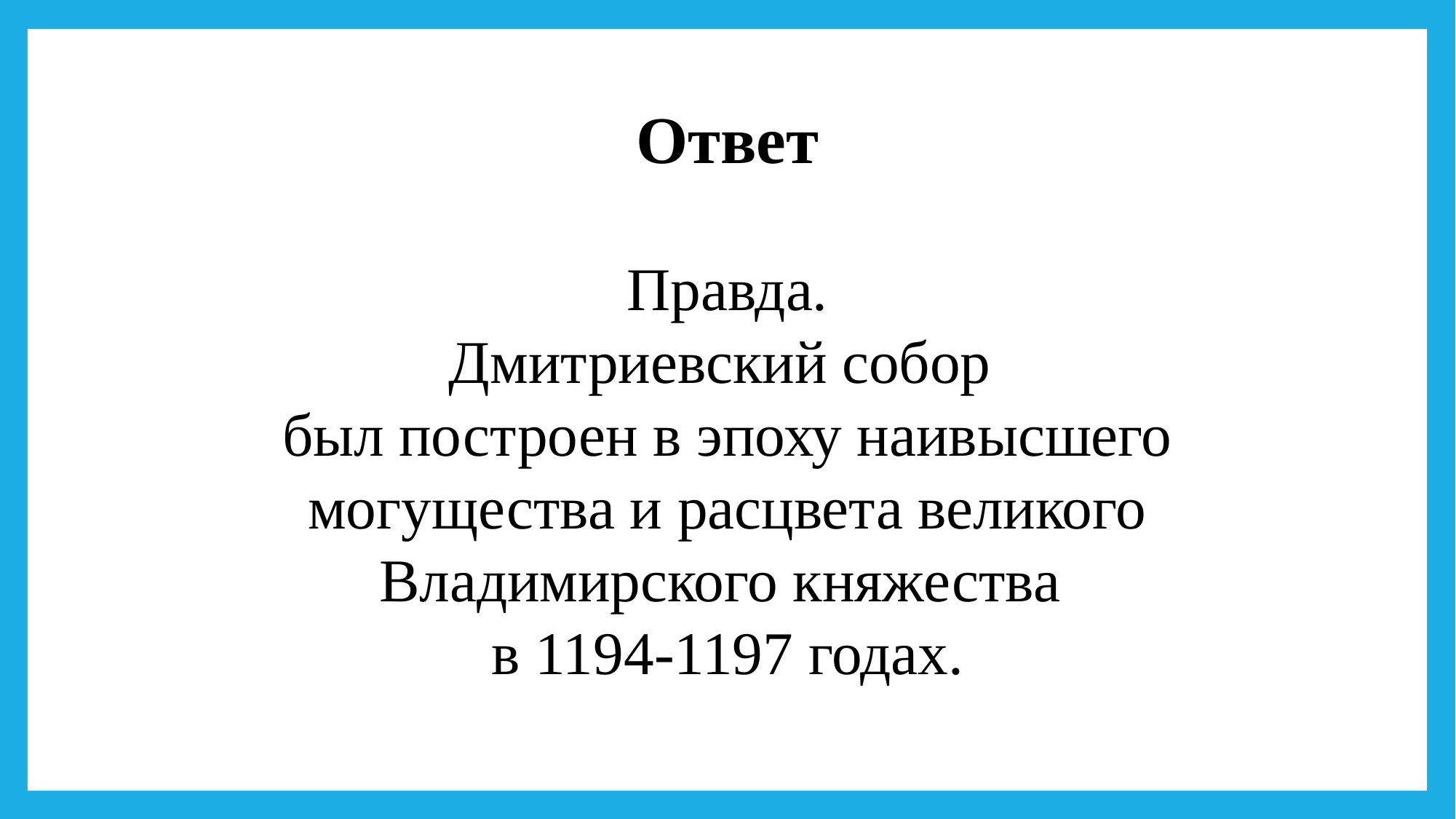

Ответ

Правда.
Дмитриевский собор
был построен в эпоху наивысшего могущества и расцвета великого Владимирского княжества
в 1194-1197 годах.